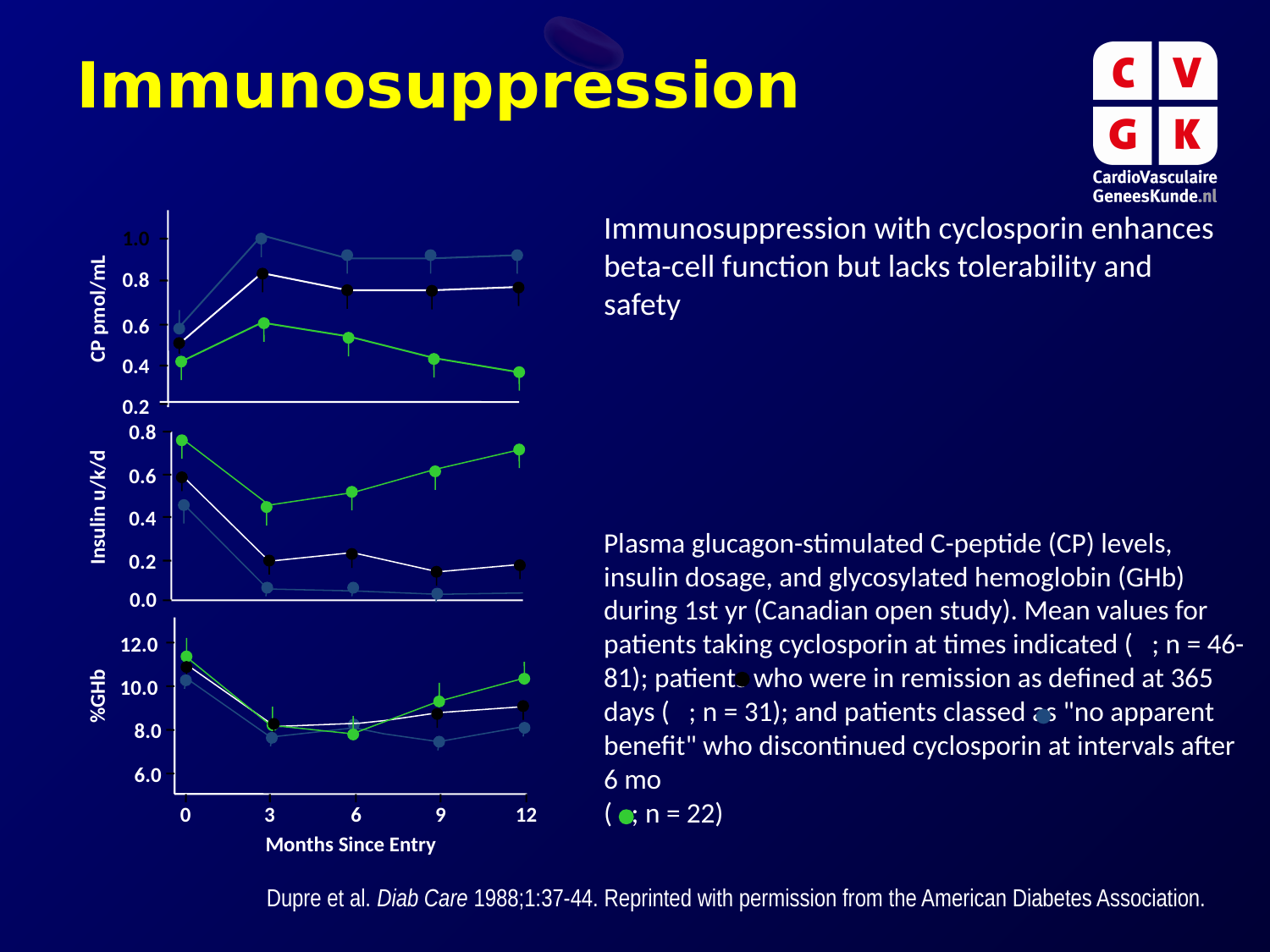

Immunosuppression
Immunosuppression with cyclosporin enhances beta-cell function but lacks tolerability and safety

1.0

0.8

CP pmol/mL

0.6

0.4

0.2

0.8

0.6

Insulin u/k/d

0.4

Plasma glucagon-stimulated C-peptide (CP) levels, insulin dosage, and glycosylated hemoglobin (GHb) during 1st yr (Canadian open study). Mean values for patients taking cyclosporin at times indicated (   ; n = 46-81); patients who were in remission as defined at 365 days (   ; n = 31); and patients classed as "no apparent benefit" who discontinued cyclosporin at intervals after 6 mo
(   ; n = 22)
0.2

0.0

12.0

10.0

%GHb

8.0

6.0

0
3
6
9
12

Months Since Entry
Dupre et al. Diab Care 1988;1:37-44. Reprinted with permission from the American Diabetes Association.